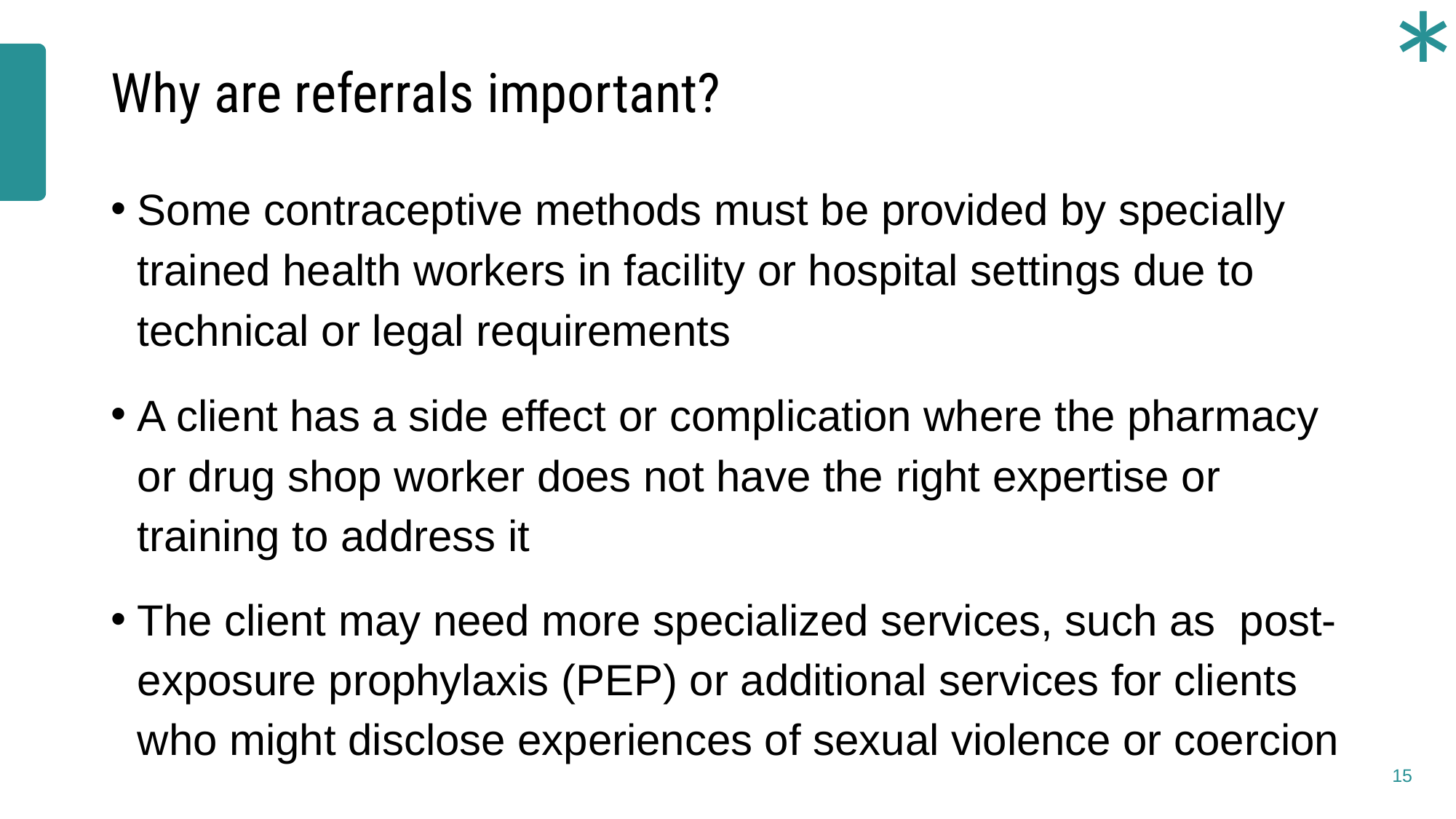

*
# Why are referrals important?
Some contraceptive methods must be provided by specially trained health workers in facility or hospital settings due to technical or legal requirements
A client has a side effect or complication where the pharmacy or drug shop worker does not have the right expertise or training to address it
The client may need more specialized services, such as  post-exposure prophylaxis (PEP) or additional services for clients who might disclose experiences of sexual violence or coercion
15